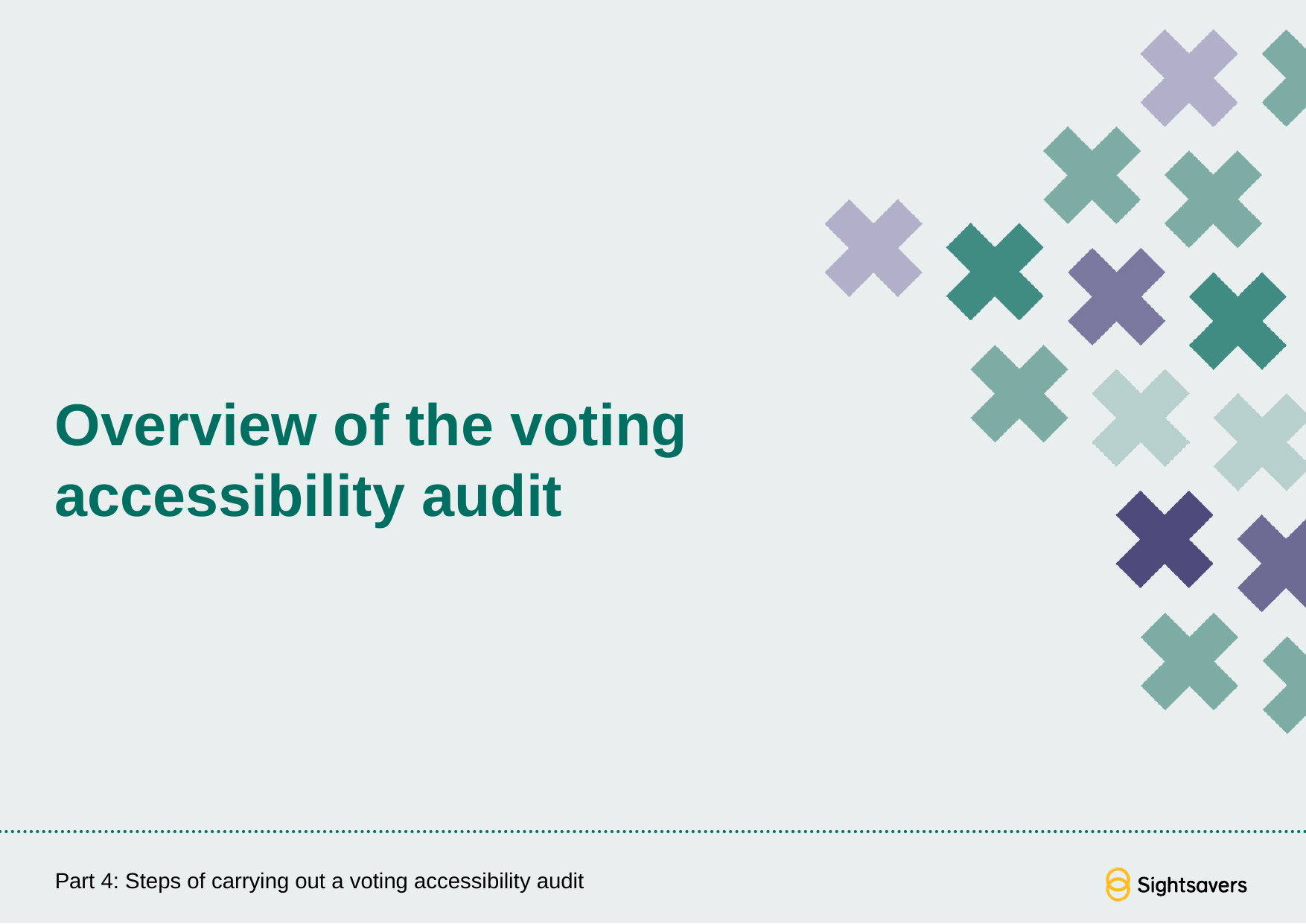

# Overview of the voting accessibility audit
Part 4: Steps of carrying out a voting accessibility audit